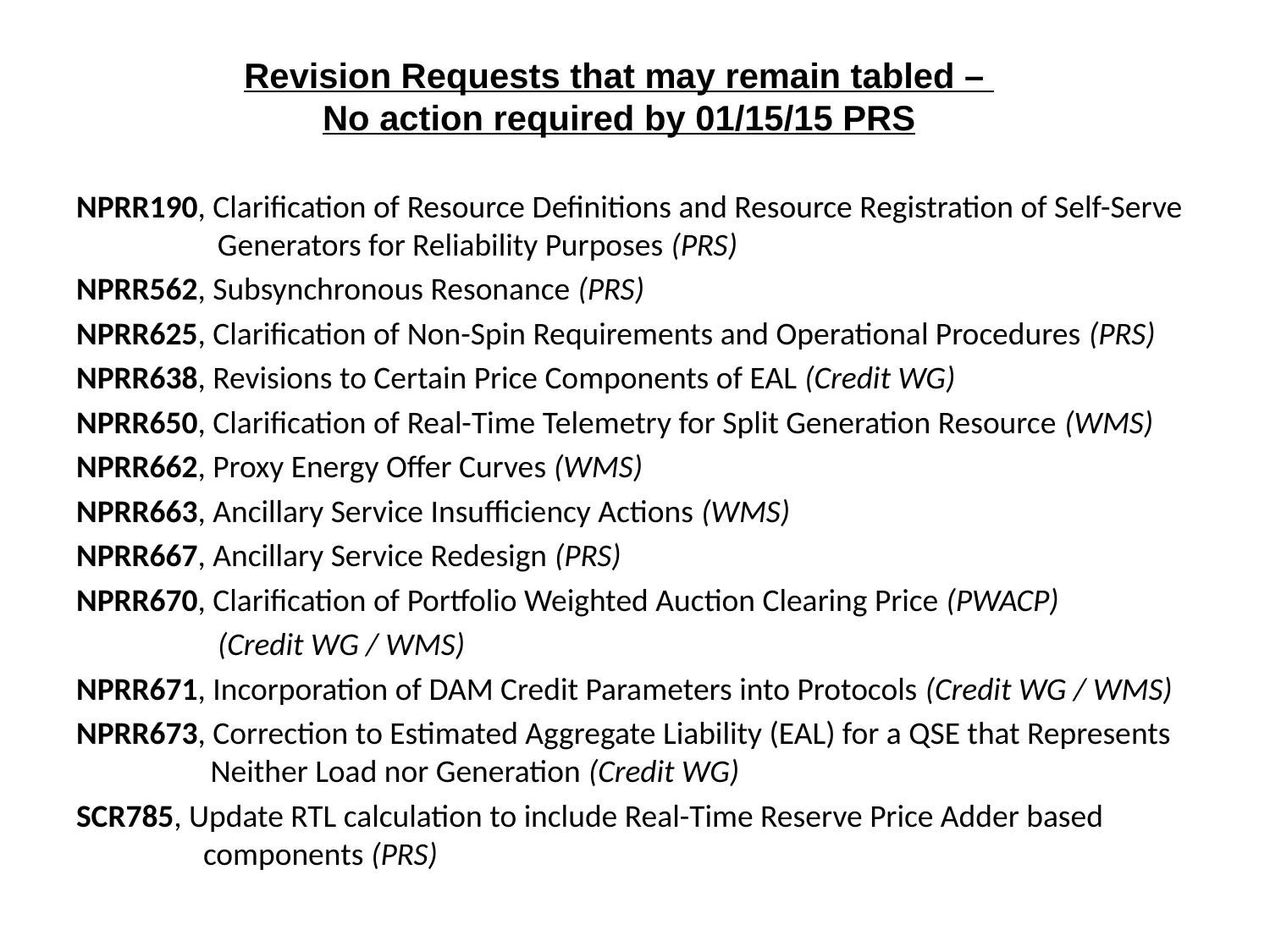

# Revision Requests that may remain tabled – No action required by 01/15/15 PRS
NPRR190, Clarification of Resource Definitions and Resource Registration of Self-Serve     	  Generators for Reliability Purposes (PRS)
NPRR562, Subsynchronous Resonance (PRS)
NPRR625, Clarification of Non-Spin Requirements and Operational Procedures (PRS)
NPRR638, Revisions to Certain Price Components of EAL (Credit WG)
NPRR650, Clarification of Real-Time Telemetry for Split Generation Resource (WMS)
NPRR662, Proxy Energy Offer Curves (WMS)
NPRR663, Ancillary Service Insufficiency Actions (WMS)
NPRR667, Ancillary Service Redesign (PRS)
NPRR670, Clarification of Portfolio Weighted Auction Clearing Price (PWACP)
	  (Credit WG / WMS)
NPRR671, Incorporation of DAM Credit Parameters into Protocols (Credit WG / WMS)
NPRR673, Correction to Estimated Aggregate Liability (EAL) for a QSE that Represents 	 Neither Load nor Generation (Credit WG)
SCR785, Update RTL calculation to include Real-Time Reserve Price Adder based 	components (PRS)